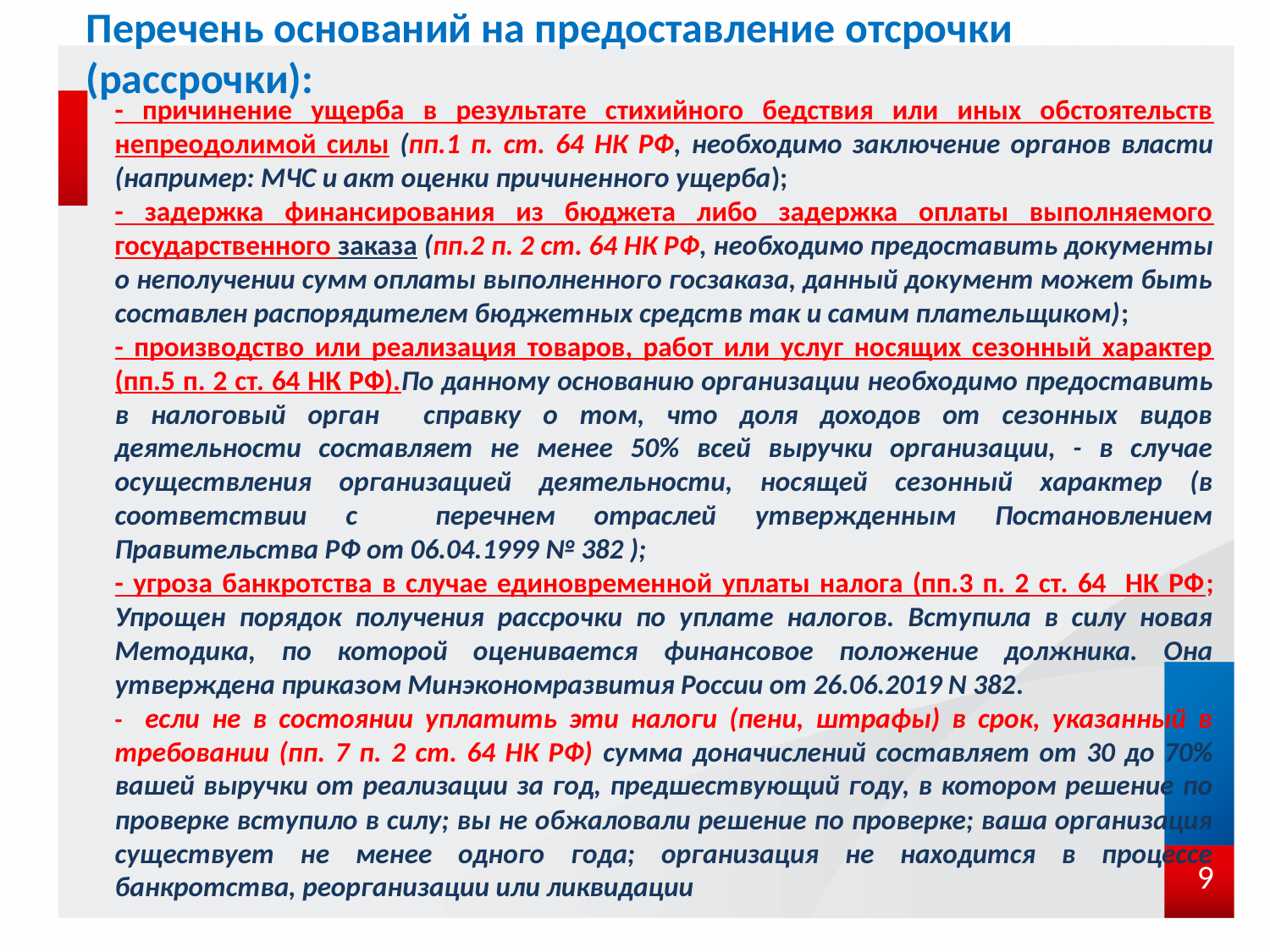

# Перечень оснований на предоставление отсрочки (рассрочки):
- причинение ущерба в результате стихийного бедствия или иных обстоятельств непреодолимой силы (пп.1 п. ст. 64 НК РФ, необходимо заключение органов власти (например: МЧС и акт оценки причиненного ущерба);
- задержка финансирования из бюджета либо задержка оплаты выполняемого государственного заказа (пп.2 п. 2 ст. 64 НК РФ, необходимо предоставить документы о неполучении сумм оплаты выполненного госзаказа, данный документ может быть составлен распорядителем бюджетных средств так и самим плательщиком);
- производство или реализация товаров, работ или услуг носящих сезонный характер (пп.5 п. 2 ст. 64 НК РФ).По данному основанию организации необходимо предоставить в налоговый орган  справку о том, что доля доходов от сезонных видов деятельности составляет не менее 50% всей выручки организации, - в случае осуществления организацией деятельности, носящей сезонный характер (в соответствии с  перечнем отраслей утвержденным Постановлением Правительства РФ от 06.04.1999 № 382 );
- угроза банкротства в случае единовременной уплаты налога (пп.3 п. 2 ст. 64  НК РФ; Упрощен порядок получения рассрочки по уплате налогов. Вступила в силу новая Методика, по которой оценивается финансовое положение должника. Она утверждена приказом Минэкономразвития России от 26.06.2019 N 382.
-  если не в состоянии уплатить эти налоги (пени, штрафы) в срок, указанный в требовании (пп. 7 п. 2 ст. 64 НК РФ) сумма доначислений составляет от 30 до 70% вашей выручки от реализации за год, предшествующий году, в котором решение по проверке вступило в силу; вы не обжаловали решение по проверке; ваша организация существует не менее одного года; организация не находится в процессе банкротства, реорганизации или ликвидации

9